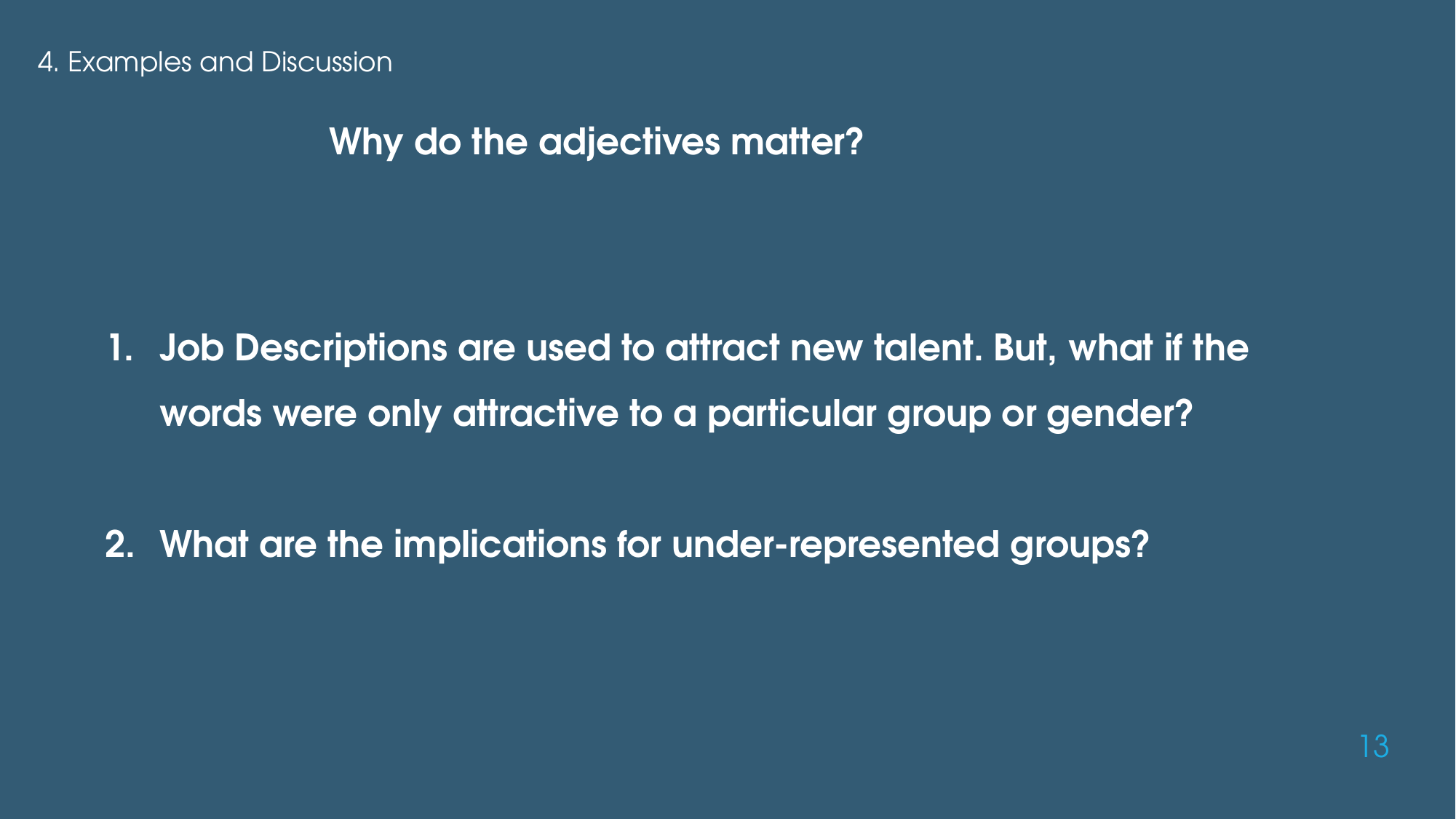

4. Examples and Discussion
Why do the adjectives matter?
Job Descriptions are used to attract new talent. But, what if the words were only attractive to a particular group or gender?

What are the implications for under-represented groups?

13